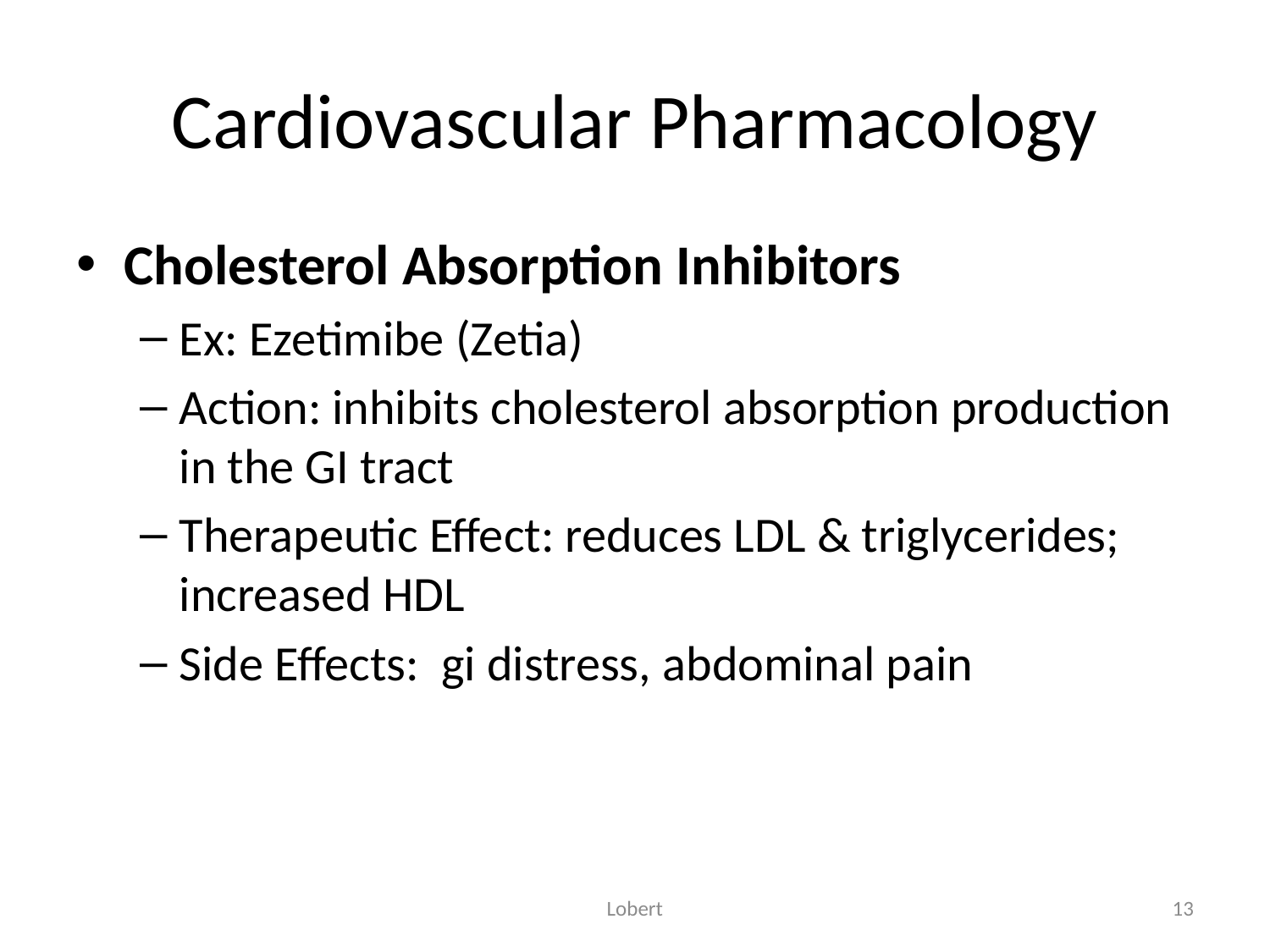

# Cardiovascular Pharmacology
Cholesterol Absorption Inhibitors
Ex: Ezetimibe (Zetia)
Action: inhibits cholesterol absorption production in the GI tract
Therapeutic Effect: reduces LDL & triglycerides; increased HDL
Side Effects:  gi distress, abdominal pain
Lobert
13